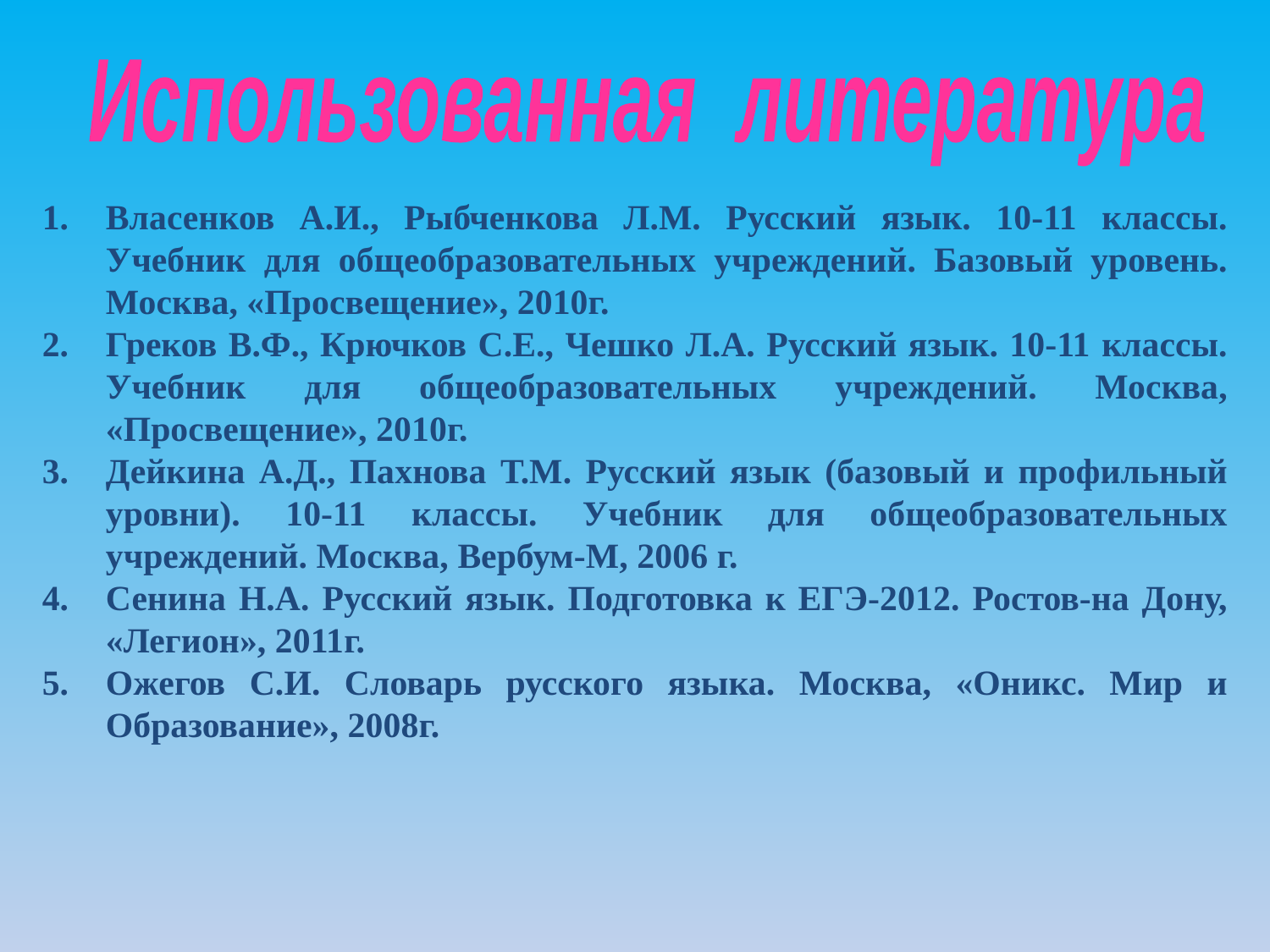

Использованная  литература
Власенков А.И., Рыбченкова Л.М. Русский язык. 10-11 классы. Учебник для общеобразовательных учреждений. Базовый уровень. Москва, «Просвещение», 2010г.
Греков В.Ф., Крючков С.Е., Чешко Л.А. Русский язык. 10-11 классы. Учебник для общеобразовательных учреждений. Москва, «Просвещение», 2010г.
Дейкина А.Д., Пахнова Т.М. Русский язык (базовый и профильный уровни). 10-11 классы. Учебник для общеобразовательных учреждений. Москва, Вербум-М, 2006 г.
Сенина Н.А. Русский язык. Подготовка к ЕГЭ-2012. Ростов-на Дону, «Легион», 2011г.
Ожегов С.И. Словарь русского языка. Москва, «Оникс. Мир и Образование», 2008г.